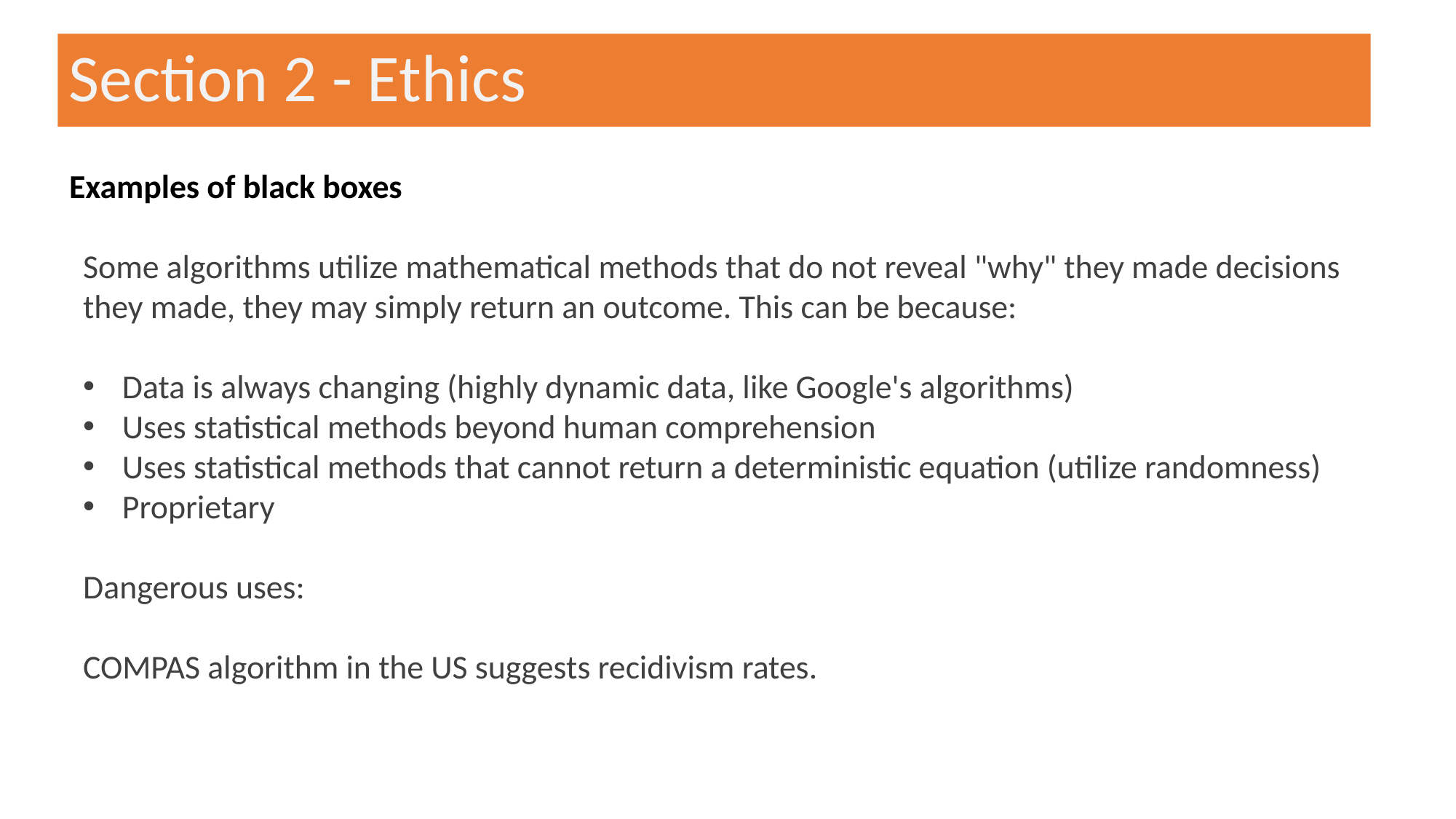

Section 2 - Ethics
Examples of black boxes

Some algorithms utilize mathematical methods that do not reveal "why" they made decisions they made, they may simply return an outcome. This can be because:

Data is always changing (highly dynamic data, like Google's algorithms)
Uses statistical methods beyond human comprehension
Uses statistical methods that cannot return a deterministic equation (utilize randomness)
Proprietary

Dangerous uses:

COMPAS algorithm in the US suggests recidivism rates.